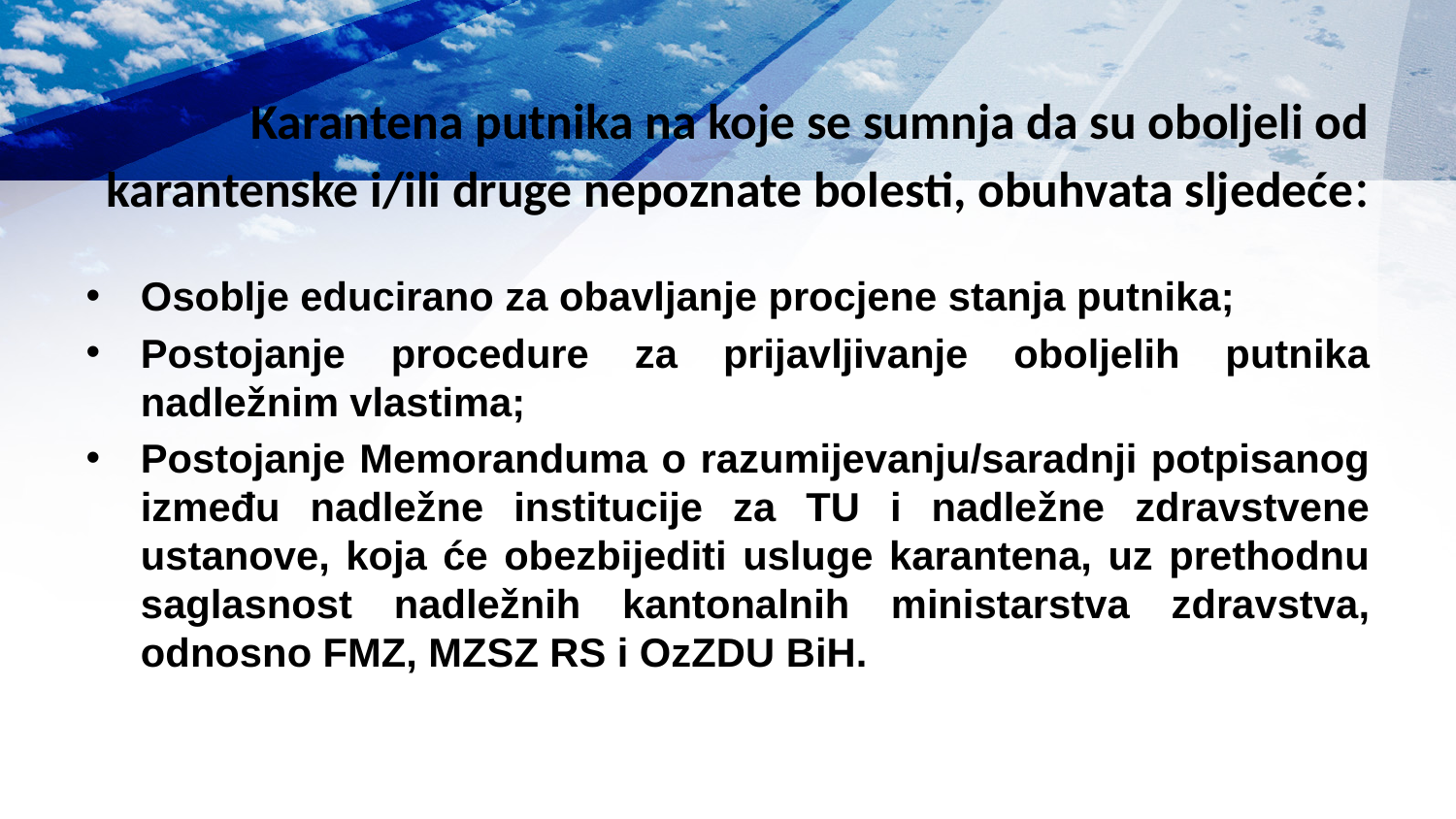

# Karantena putnika na koje se sumnja da su oboljeli od karantenske i/ili druge nepoznate bolesti, obuhvata sljedeće:
Osoblje educirano za obavljanje procjene stanja putnika;
Postojanje procedure za prijavljivanje oboljelih putnika nadležnim vlastima;
Postojanje Memoranduma o razumijevanju/saradnji potpisanog između nadležne institucije za TU i nadležne zdravstvene ustanove, koja će obezbijediti usluge karantena, uz prethodnu saglasnost nadležnih kantonalnih ministarstva zdravstva, odnosno FMZ, MZSZ RS i OzZDU BiH.